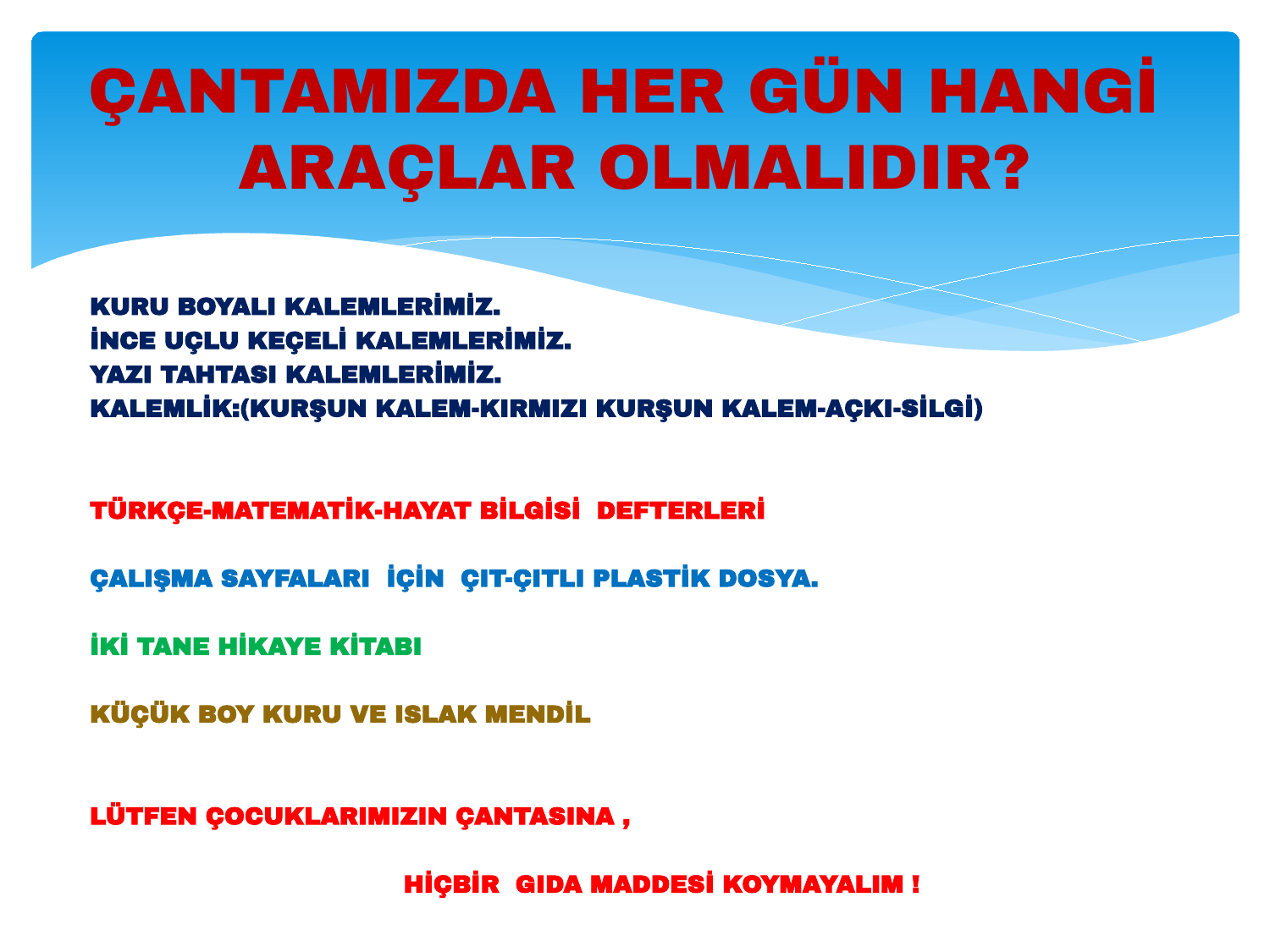

# ÇANTAMIZDA HER GÜN HANGİ ARAÇLAR OLMALIDIR?

    KURU BOYALI KALEMLERİMİZ.
    İNCE UÇLU KEÇELİ KALEMLERİMİZ.
    YAZI TAHTASI KALEMLERİMİZ.
    KALEMLİK:(KURŞUN KALEM-KIRMIZI KURŞUN KALEM-AÇKI-SİLGİ)

    TÜRKÇE-MATEMATİK-HAYAT BİLGİSİ  DEFTERLERİ

    ÇALIŞMA SAYFALARI  İÇİN  ÇIT-ÇITLI PLASTİK DOSYA.

    İKİ TANE HİKAYE KİTABI

    KÜÇÜK BOY KURU VE ISLAK MENDİL

    LÜTFEN ÇOCUKLARIMIZIN ÇANTASINA ,

                                           HİÇBİR  GIDA MADDESİ KOYMAYALIM !